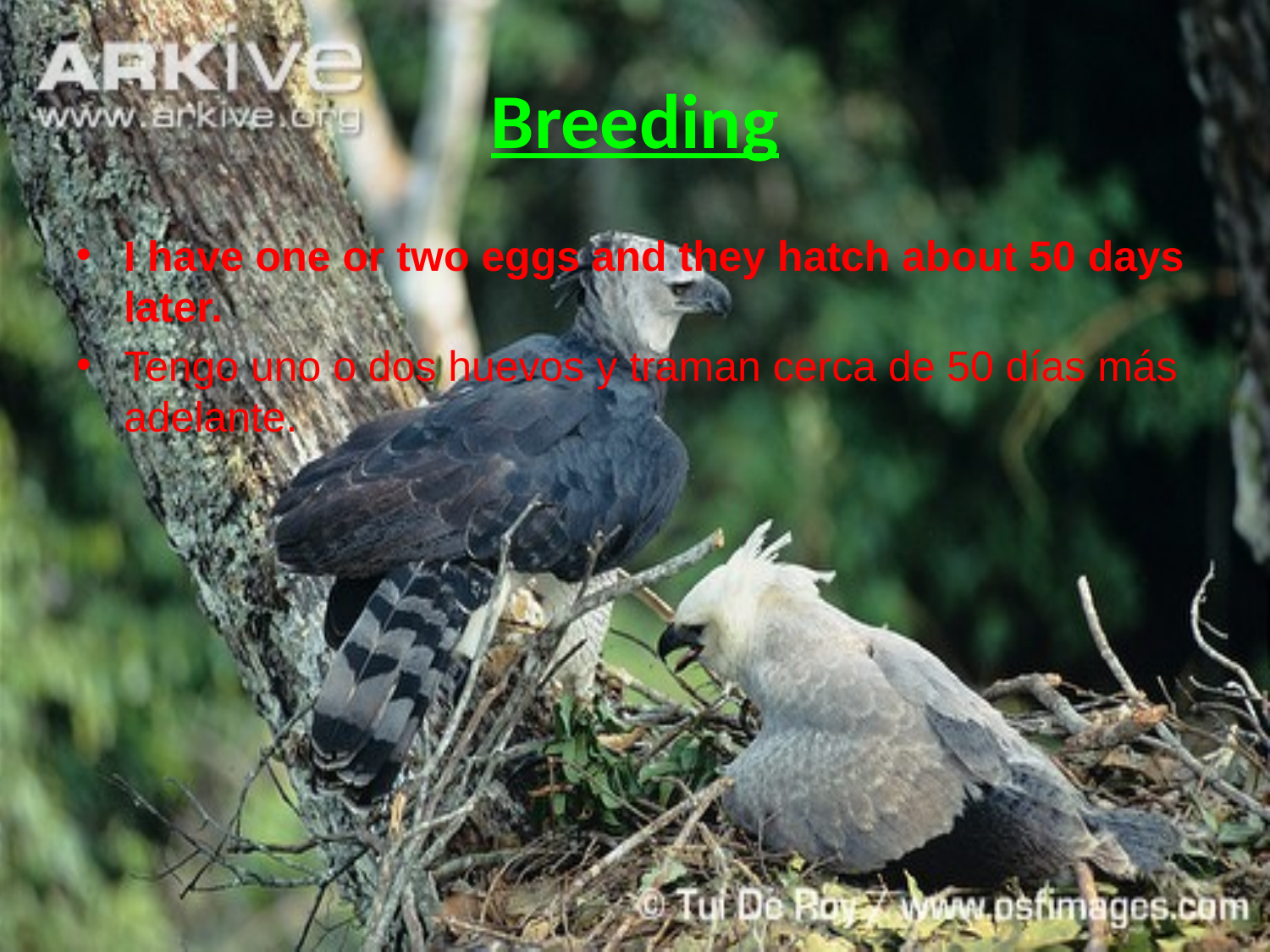

# Breeding
I have one or two eggs and they hatch about 50 days later.
Tengo uno o dos huevos y traman cerca de 50 días más adelante.